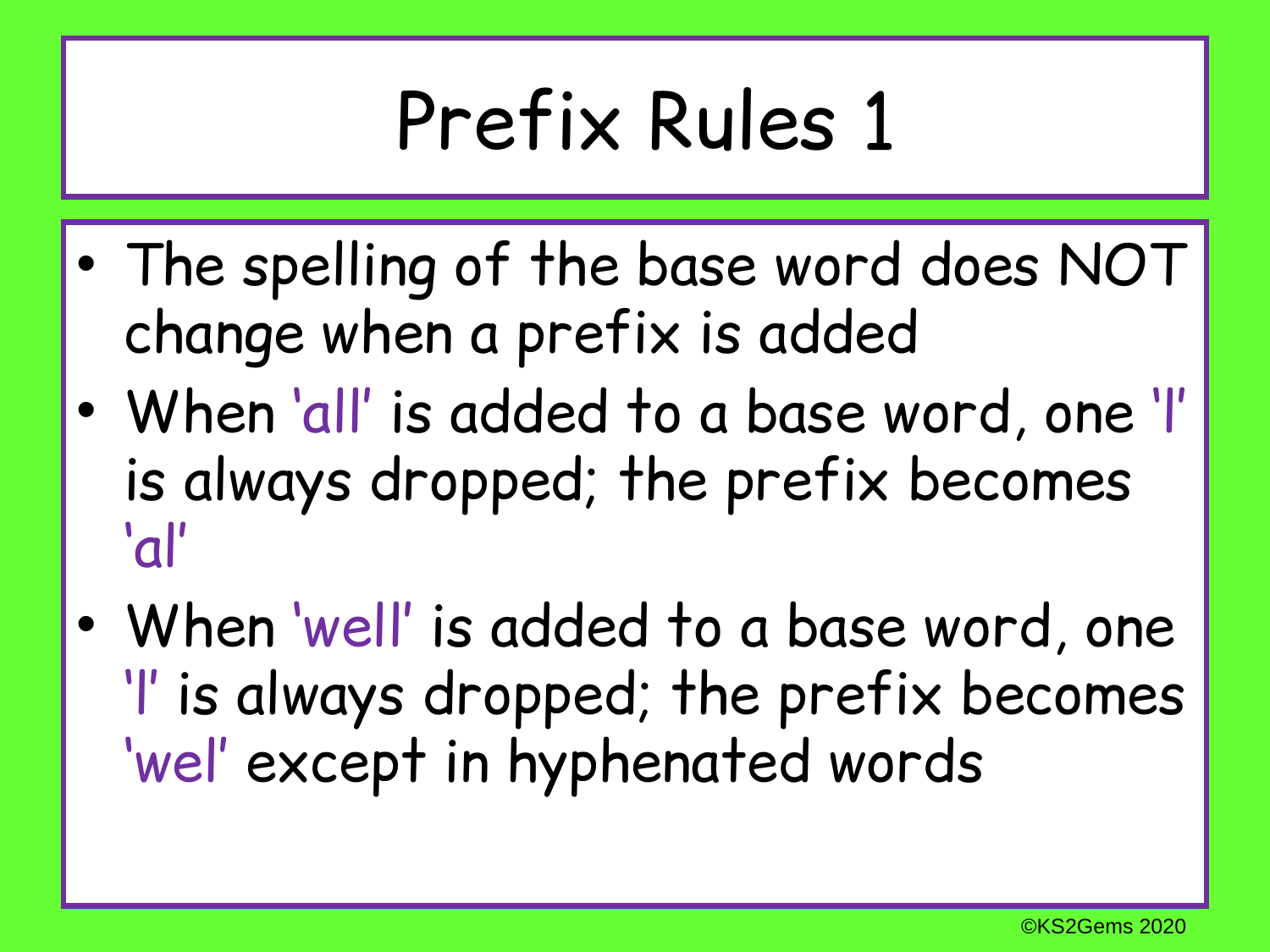

# Prefix Rules 1
The spelling of the base word does NOT change when a prefix is added
When ‘all’ is added to a base word, one ‘l’ is always dropped; the prefix becomes ‘al’
When ‘well’ is added to a base word, one ‘l’ is always dropped; the prefix becomes ‘wel’ except in hyphenated words